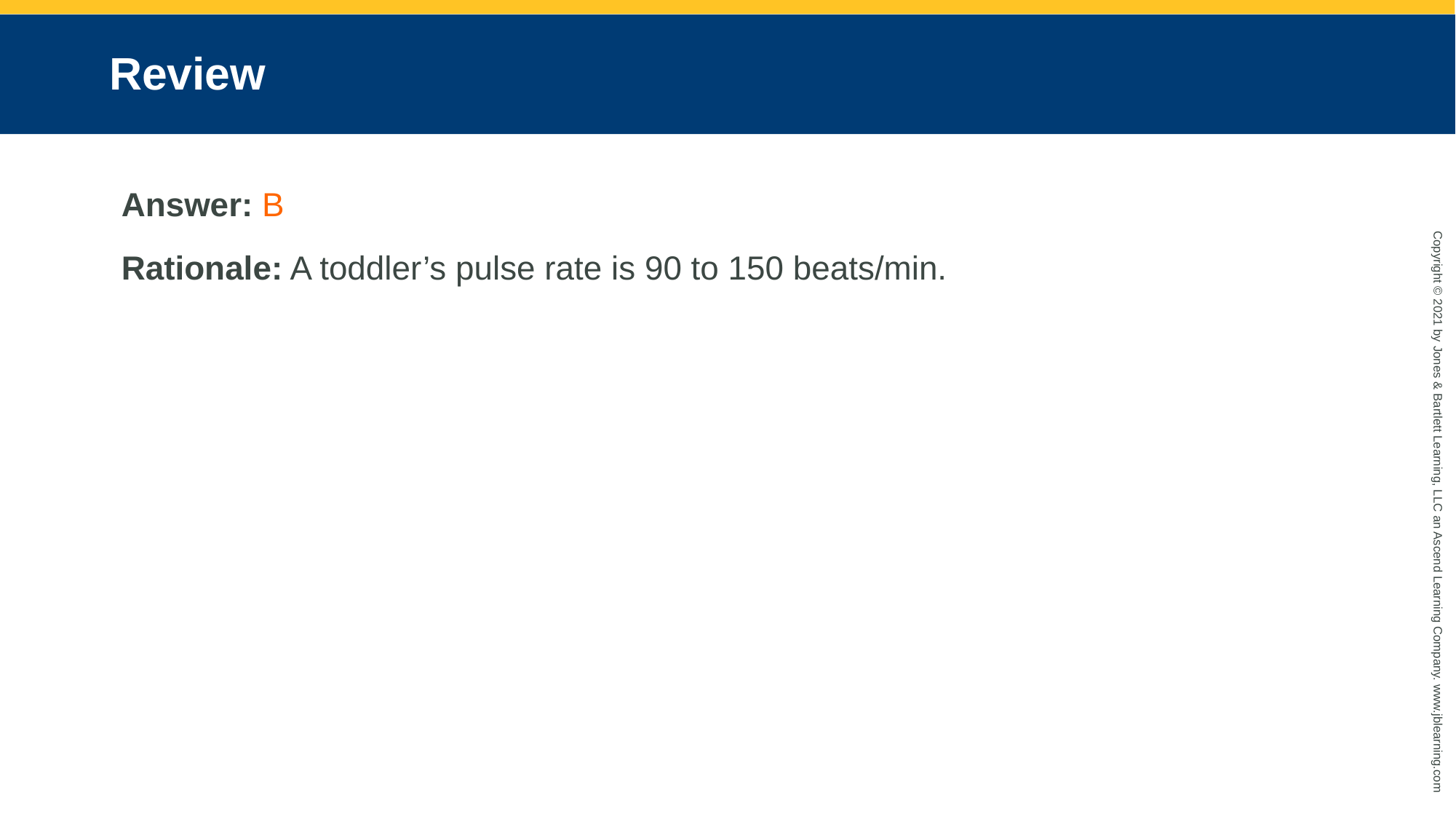

# Review
Answer: B
Rationale: A toddler’s pulse rate is 90 to 150 beats/min.